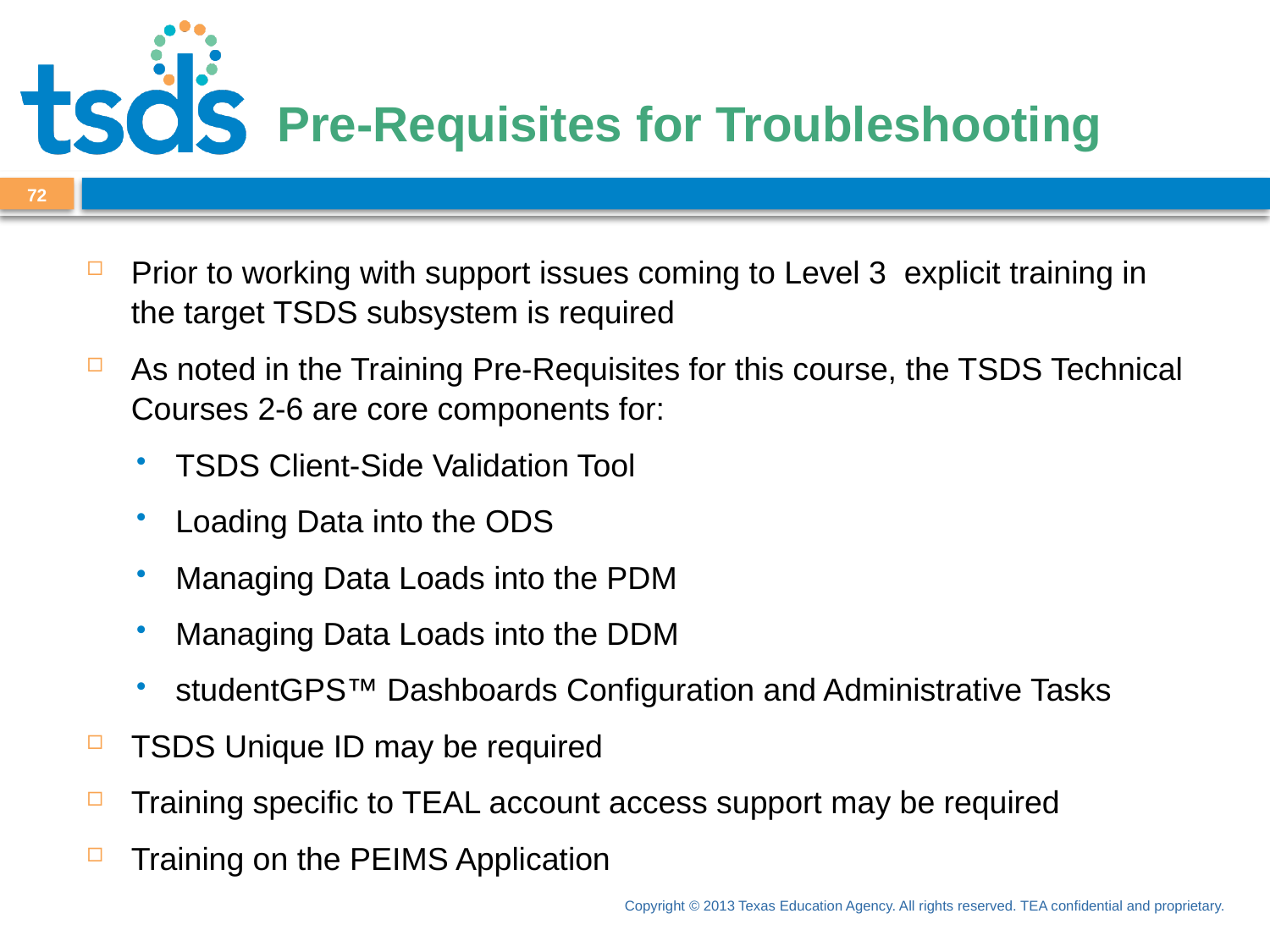

# Pre-Requisites for Troubleshooting
72
Prior to working with support issues coming to Level 3  explicit training in the target TSDS subsystem is required
As noted in the Training Pre-Requisites for this course, the TSDS Technical Courses 2-6 are core components for:
TSDS Client-Side Validation Tool
Loading Data into the ODS
Managing Data Loads into the PDM
Managing Data Loads into the DDM
studentGPS™ Dashboards Configuration and Administrative Tasks
TSDS Unique ID may be required
Training specific to TEAL account access support may be required
Training on the PEIMS Application